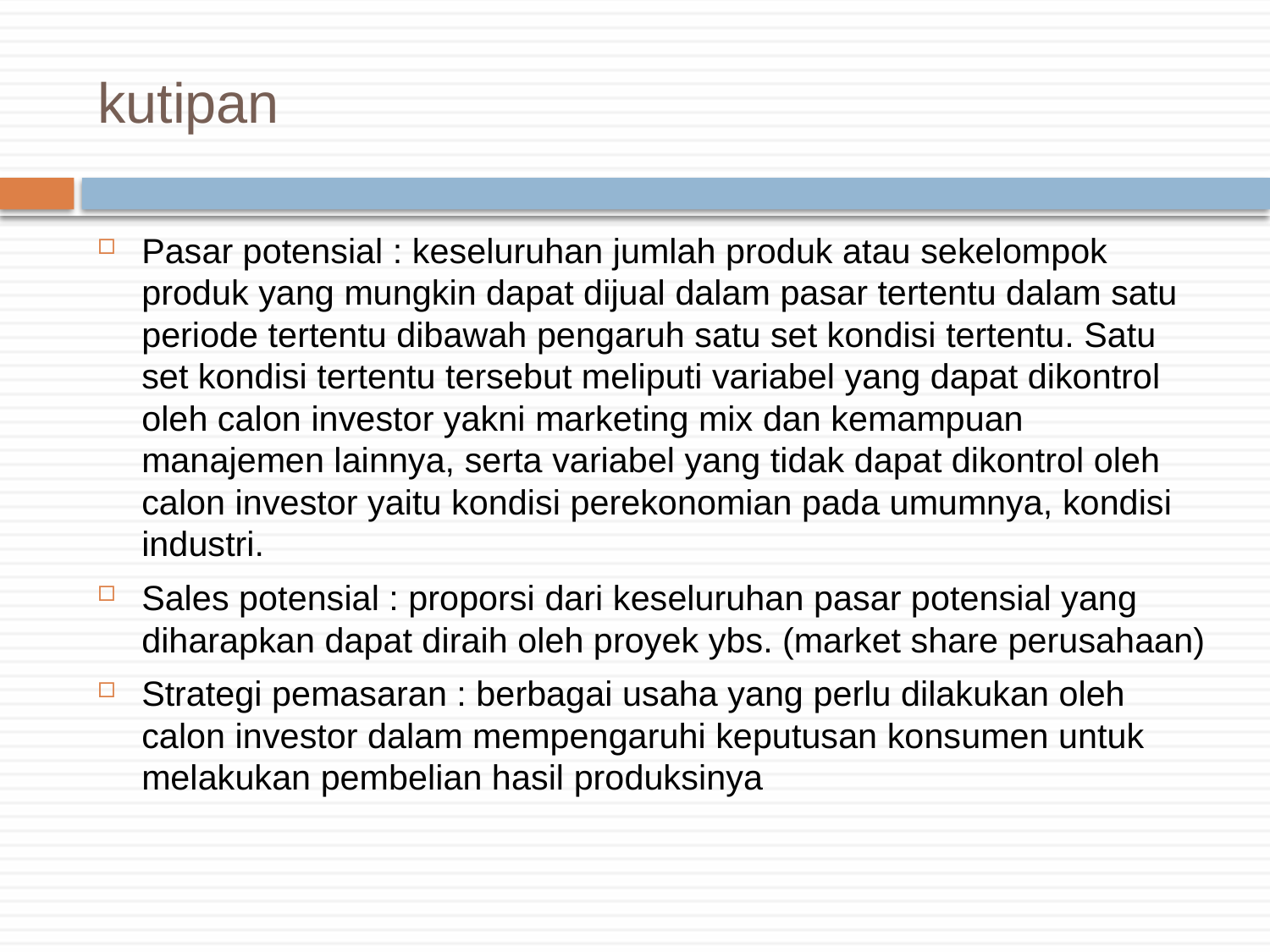

# kutipan
Pasar potensial : keseluruhan jumlah produk atau sekelompok produk yang mungkin dapat dijual dalam pasar tertentu dalam satu periode tertentu dibawah pengaruh satu set kondisi tertentu. Satu set kondisi tertentu tersebut meliputi variabel yang dapat dikontrol oleh calon investor yakni marketing mix dan kemampuan manajemen lainnya, serta variabel yang tidak dapat dikontrol oleh calon investor yaitu kondisi perekonomian pada umumnya, kondisi industri.
Sales potensial : proporsi dari keseluruhan pasar potensial yang diharapkan dapat diraih oleh proyek ybs. (market share perusahaan)
Strategi pemasaran : berbagai usaha yang perlu dilakukan oleh calon investor dalam mempengaruhi keputusan konsumen untuk melakukan pembelian hasil produksinya